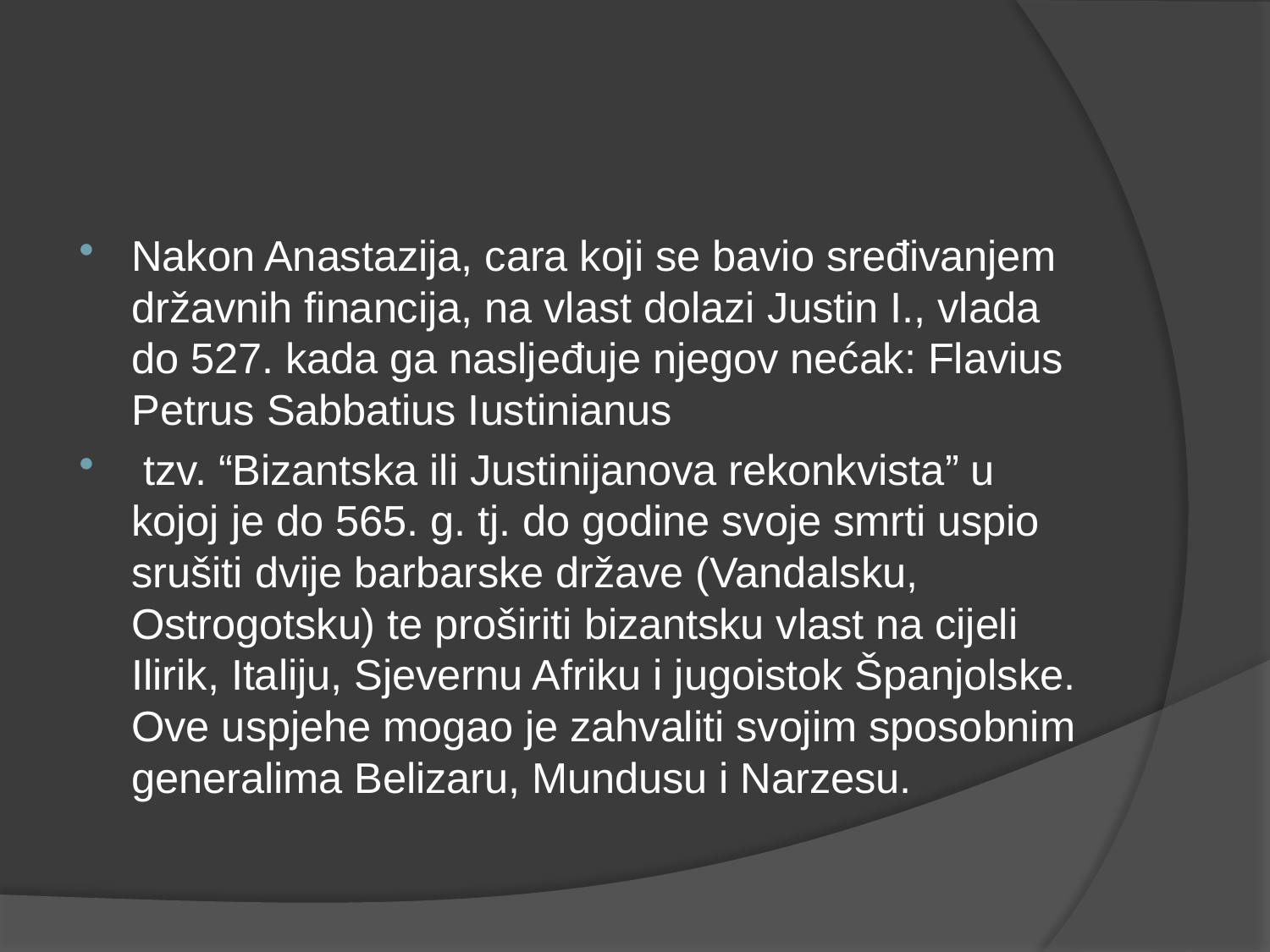

#
Nakon Anastazija, cara koji se bavio sređivanjem državnih financija, na vlast dolazi Justin I., vlada do 527. kada ga nasljeđuje njegov nećak: Flavius Petrus Sabbatius Iustinianus
 tzv. “Bizantska ili Justinijanova rekonkvista” u kojoj je do 565. g. tj. do godine svoje smrti uspio srušiti dvije barbarske države (Vandalsku, Ostrogotsku) te proširiti bizantsku vlast na cijeli Ilirik, Italiju, Sjevernu Afriku i jugoistok Španjolske. Ove uspjehe mogao je zahvaliti svojim sposobnim generalima Belizaru, Mundusu i Narzesu.